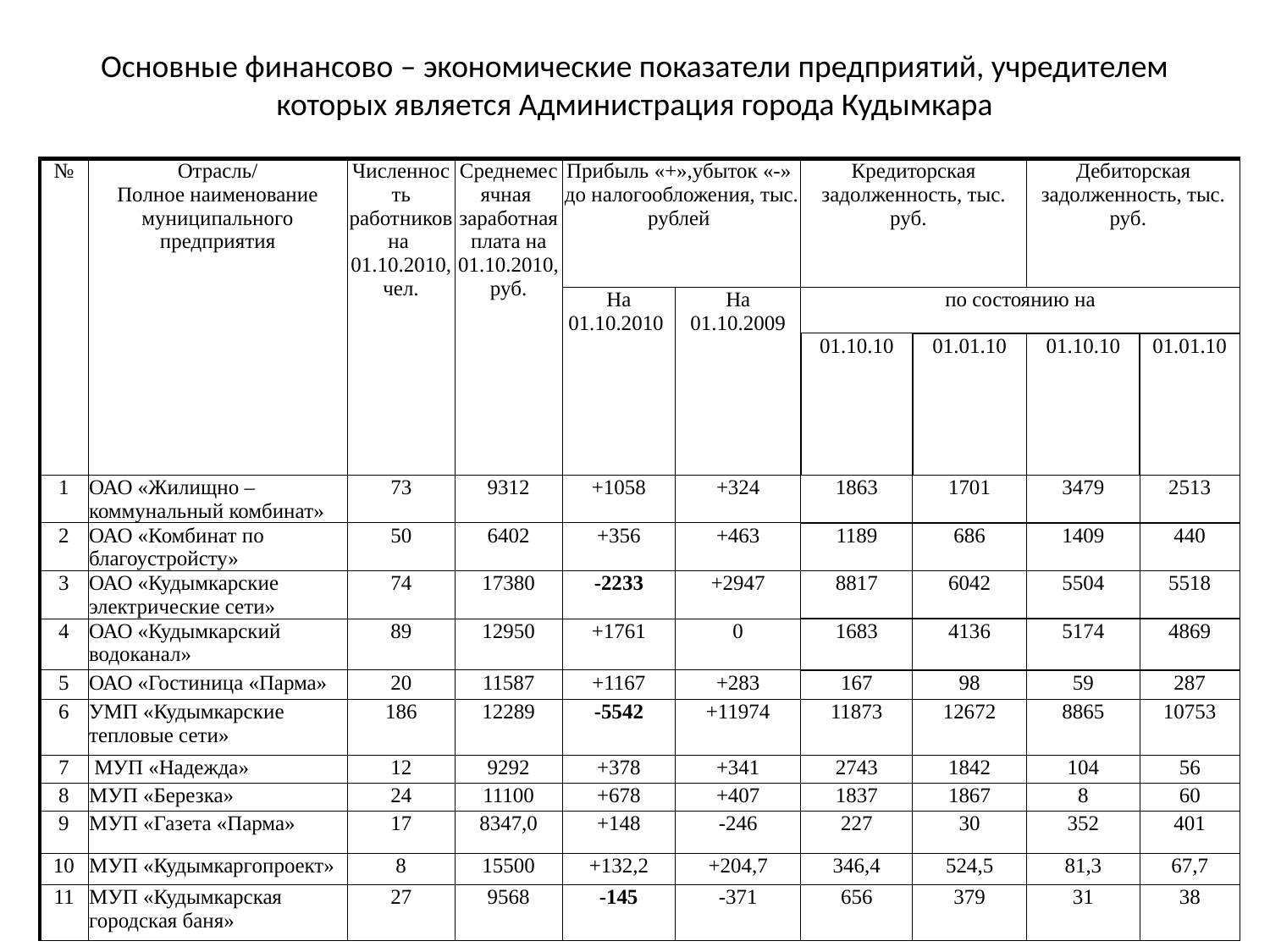

# Основные финансово – экономические показатели предприятий, учредителем которых является Администрация города Кудымкара
| № | Отрасль/ Полное наименование муниципального предприятия | Численность работников на 01.10.2010, чел. | Среднемесячная заработная плата на 01.10.2010, руб. | Прибыль «+»,убыток «-» до налогообложения, тыс. рублей |  | Кредиторская задолженность, тыс. руб. |  | Дебиторская задолженность, тыс. руб. |  |
| --- | --- | --- | --- | --- | --- | --- | --- | --- | --- |
|  |  |  |  | На 01.10.2010 | На 01.10.2009 | по состоянию на |  |  |  |
|  |  |  |  |  |  | 01.10.10 | 01.01.10 | 01.10.10 | 01.01.10 |
| 1 | ОАО «Жилищно – коммунальный комбинат» | 73 | 9312 | +1058 | +324 | 1863 | 1701 | 3479 | 2513 |
| 2 | ОАО «Комбинат по благоустройсту» | 50 | 6402 | +356 | +463 | 1189 | 686 | 1409 | 440 |
| 3 | ОАО «Кудымкарские электрические сети» | 74 | 17380 | -2233 | +2947 | 8817 | 6042 | 5504 | 5518 |
| 4 | ОАО «Кудымкарский водоканал» | 89 | 12950 | +1761 | 0 | 1683 | 4136 | 5174 | 4869 |
| 5 | ОАО «Гостиница «Парма» | 20 | 11587 | +1167 | +283 | 167 | 98 | 59 | 287 |
| 6 | УМП «Кудымкарские тепловые сети» | 186 | 12289 | -5542 | +11974 | 11873 | 12672 | 8865 | 10753 |
| 7 | МУП «Надежда» | 12 | 9292 | +378 | +341 | 2743 | 1842 | 104 | 56 |
| 8 | МУП «Березка» | 24 | 11100 | +678 | +407 | 1837 | 1867 | 8 | 60 |
| 9 | МУП «Газета «Парма» | 17 | 8347,0 | +148 | -246 | 227 | 30 | 352 | 401 |
| 10 | МУП «Кудымкаргопроект» | 8 | 15500 | +132,2 | +204,7 | 346,4 | 524,5 | 81,3 | 67,7 |
| 11 | МУП «Кудымкарская городская баня» | 27 | 9568 | -145 | -371 | 656 | 379 | 31 | 38 |